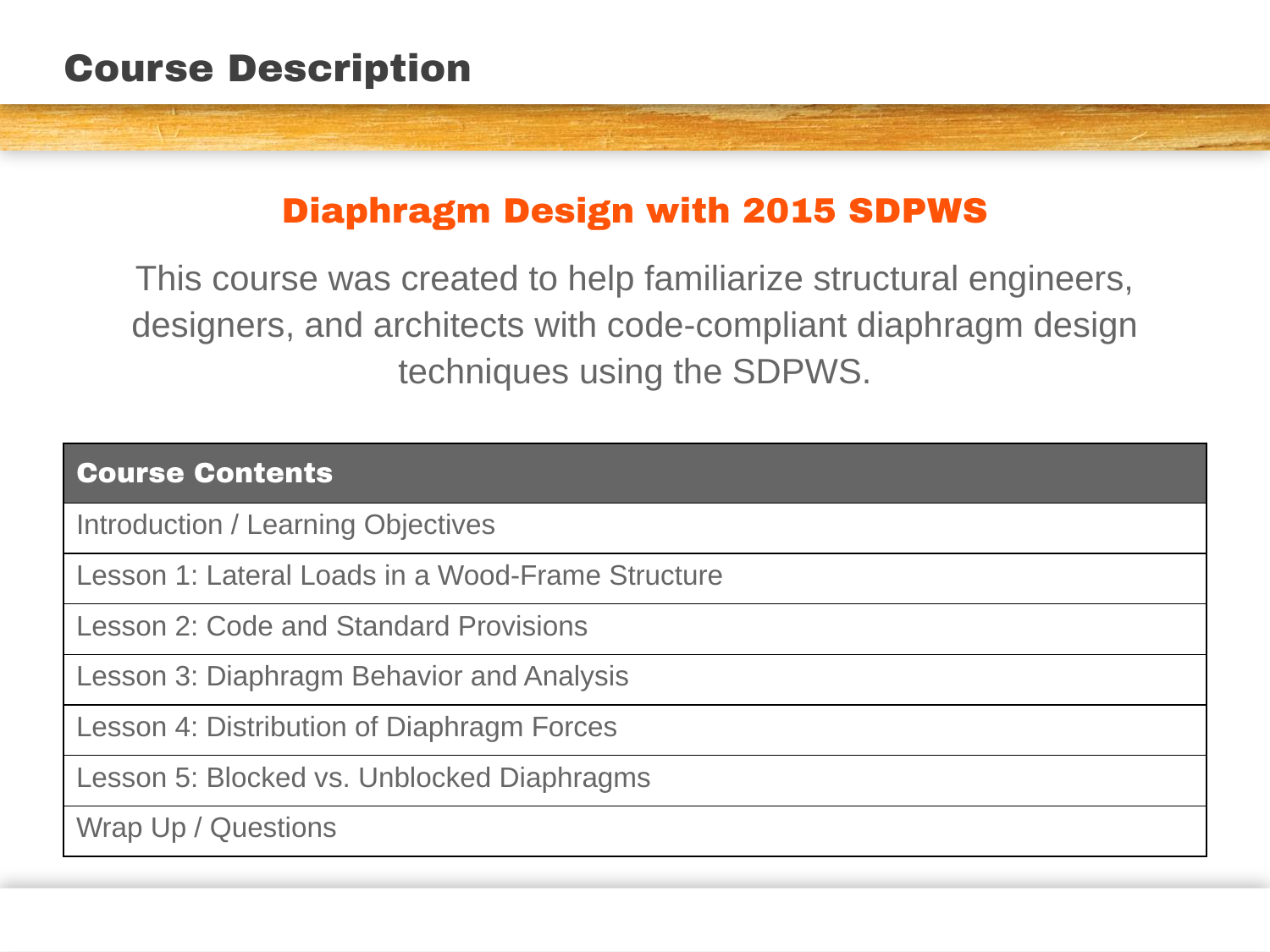

# Course Description
Diaphragm Design with 2015 SDPWS
This course was created to help familiarize structural engineers, designers, and architects with code-compliant diaphragm design techniques using the SDPWS.
| Course Contents |
| --- |
| Introduction / Learning Objectives |
| Lesson 1: Lateral Loads in a Wood-Frame Structure |
| Lesson 2: Code and Standard Provisions |
| Lesson 3: Diaphragm Behavior and Analysis |
| Lesson 4: Distribution of Diaphragm Forces |
| Lesson 5: Blocked vs. Unblocked Diaphragms |
| Wrap Up / Questions |